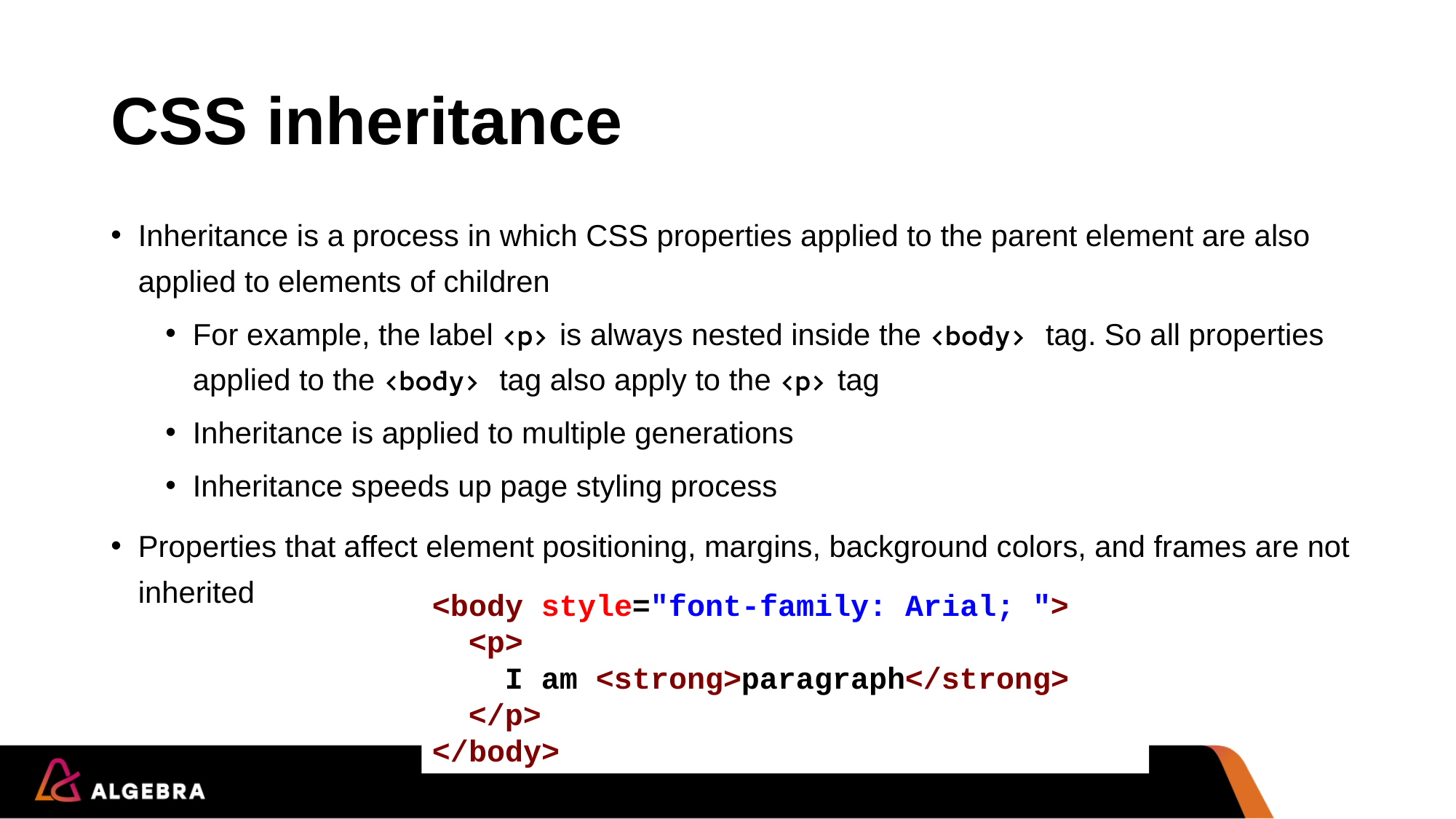

# CSS inheritance
Inheritance is a process in which CSS properties applied to the parent element are also applied to elements of children
For example, the label <p> is always nested inside the <body> tag. So all properties applied to the <body> tag also apply to the <p> tag
Inheritance is applied to multiple generations
Inheritance speeds up page styling process
Properties that affect element positioning, margins, background colors, and frames are not inherited
<body style="font-family: Arial; ">
  <p>
    I am <strong>paragraph</strong>
  </p>
</body>